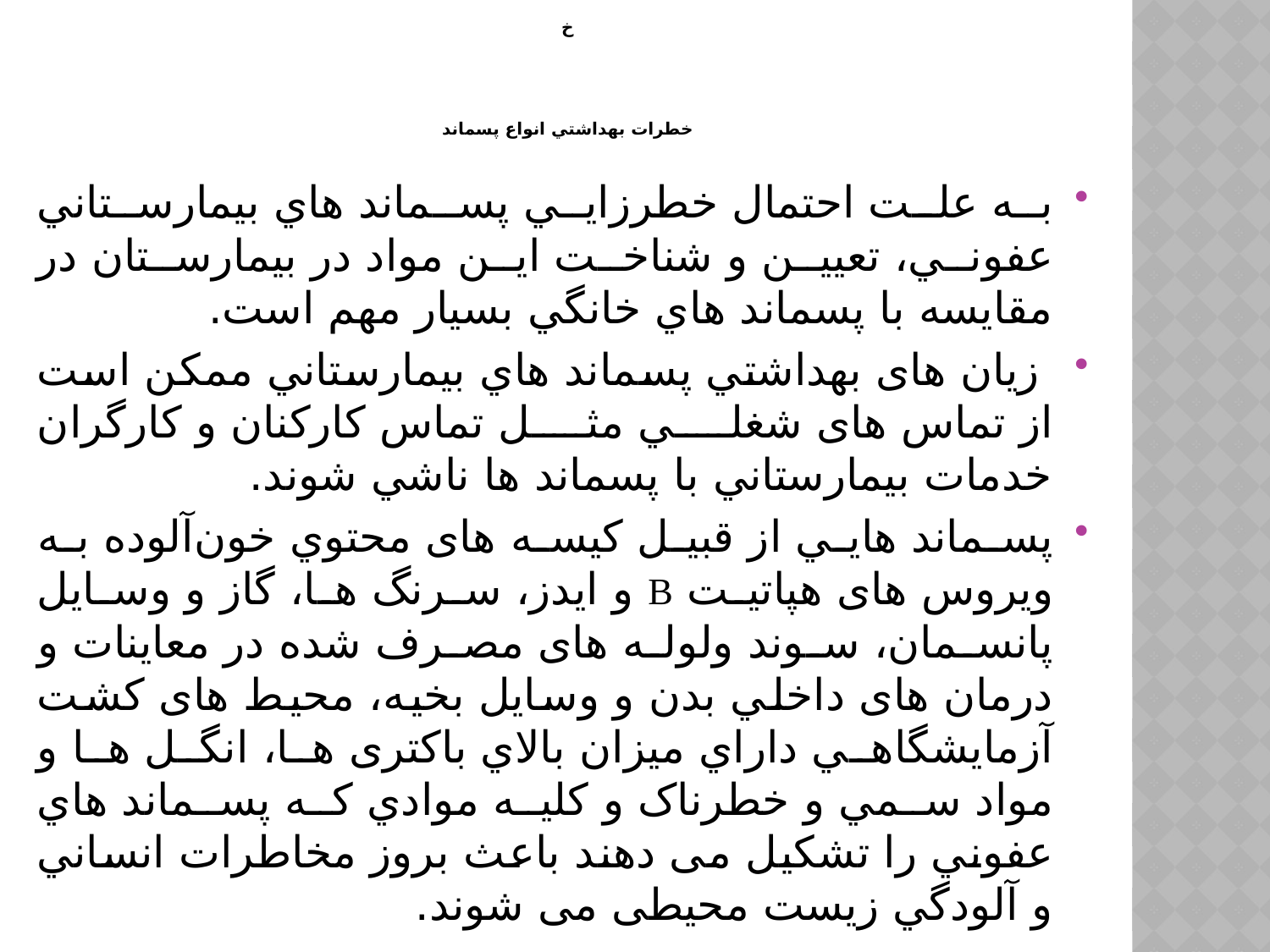

# خ خطرات بهداشتي انواع پسماند

به علت احتمال خطرزايي پسماند هاي بيمارستاني عفوني، تعيين و شناخت اين مواد در بيمارستان در مقايسه با پسماند هاي خانگي بسيار مهم است.
 زیان‌ های بهداشتي پسماند هاي بيمارستاني ممکن است از تماس ‌های شغلي مثل تماس کارکنان و کارگران خدمات بيمارستاني با پسماند ها ناشي شوند.
پسماند هايي از قبيل کیسه ‌های محتوي خون‌آلوده به ویروس ‌های هپاتيت B و ايدز، سرنگ ‌ها، گاز و وسايل پانسمان، سوند ولوله ‌های مصرف ‌شده در معاينات و درمان‌ های داخلي بدن و وسايل بخيه، محیط ‌های کشت آزمايشگاهي داراي ميزان بالاي باکتری ‌ها، انگل ‌ها و مواد سمي و خطرناک و کليه موادي که پسماند هاي عفوني را تشکيل می ‌دهند باعث بروز مخاطرات انساني و آلودگي زیست ‌محیطی می ‌شوند.